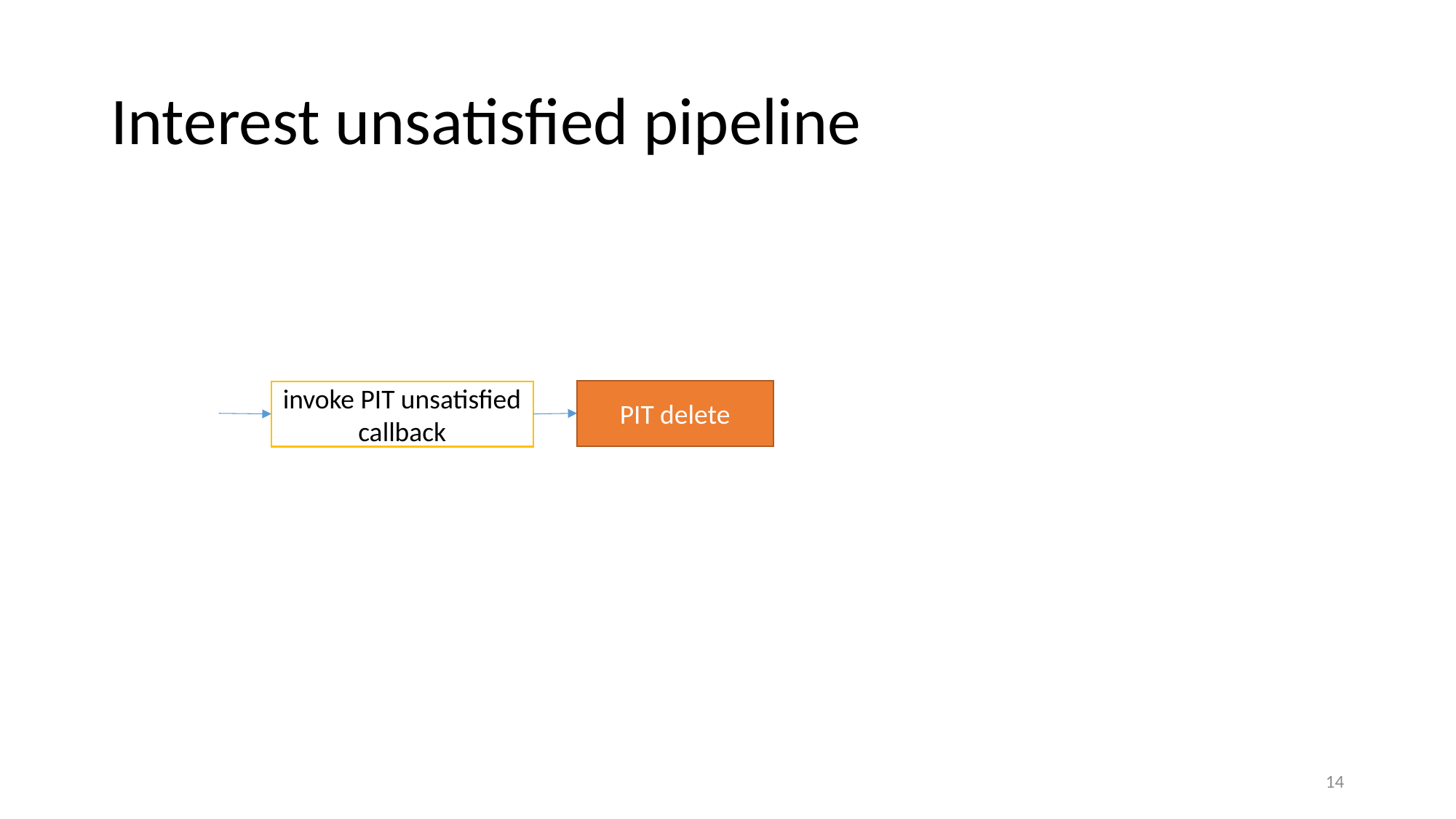

# Interest unsatisfied pipeline
PIT delete
invoke PIT unsatisfied callback
14